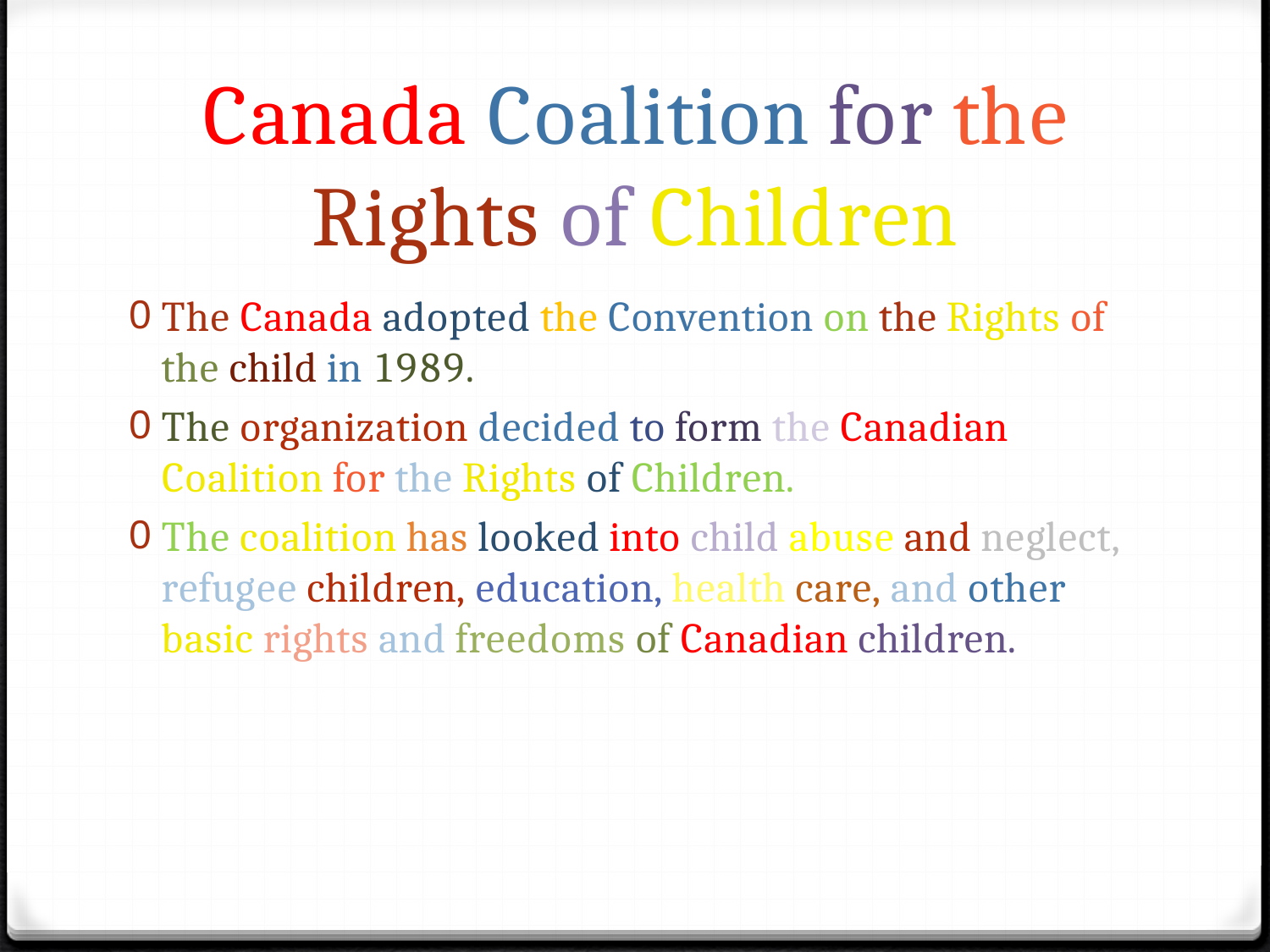

# Canada Coalition for the Rights of Children
The Canada adopted the Convention on the Rights of the child in 1989.
The organization decided to form the Canadian Coalition for the Rights of Children.
The coalition has looked into child abuse and neglect, refugee children, education, health care, and other basic rights and freedoms of Canadian children.